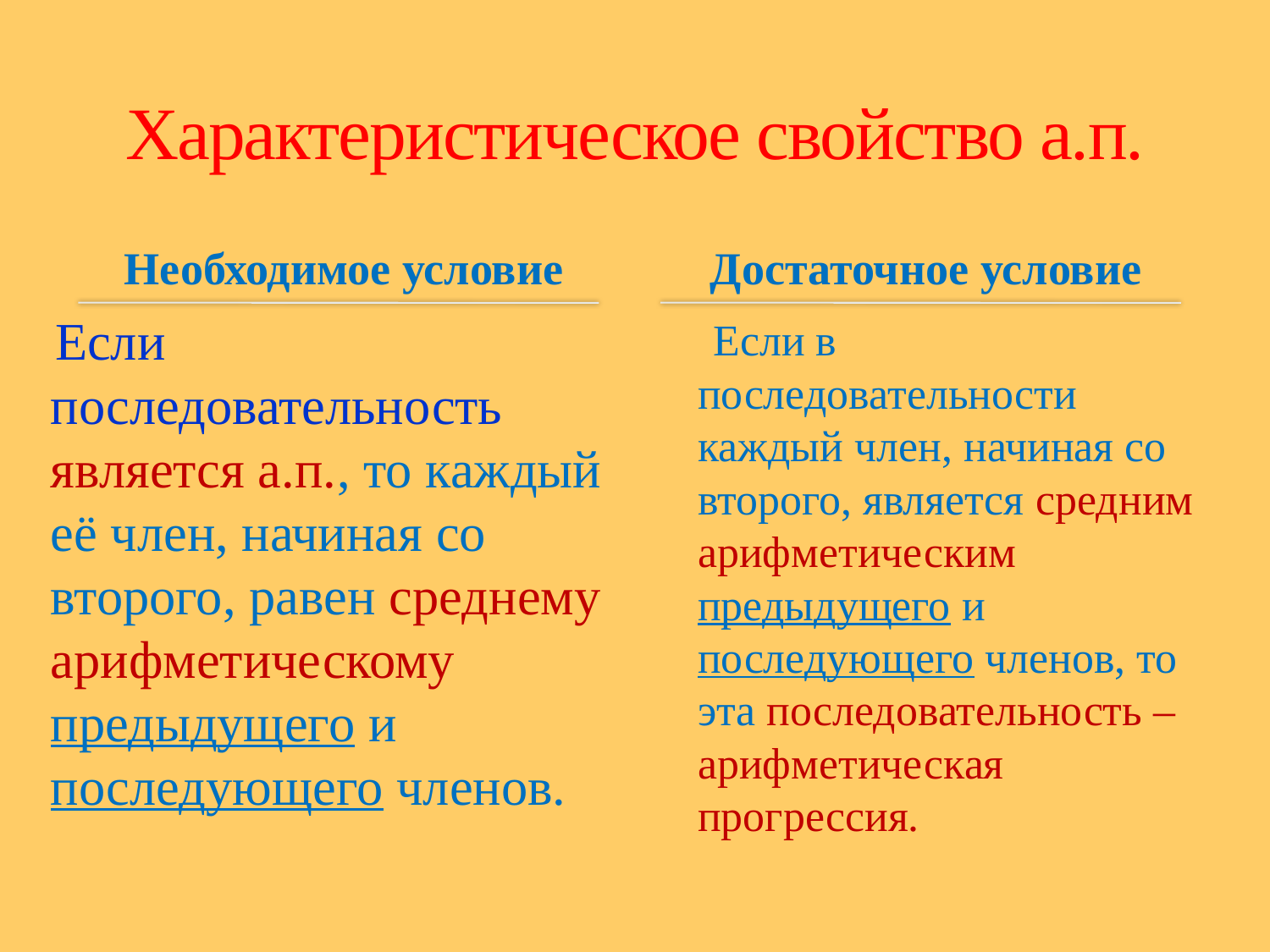

# Характеристическое свойство а.п.
Необходимое условие
Достаточное условие
   Если последовательность является а.п., то каждый её член, начиная со второго, равен среднему арифметическому предыдущего и последующего членов.
     Если в последовательности каждый член, начиная со второго, является средним арифметическим  предыдущего и последующего членов, то эта последовательность – арифметическая прогрессия.